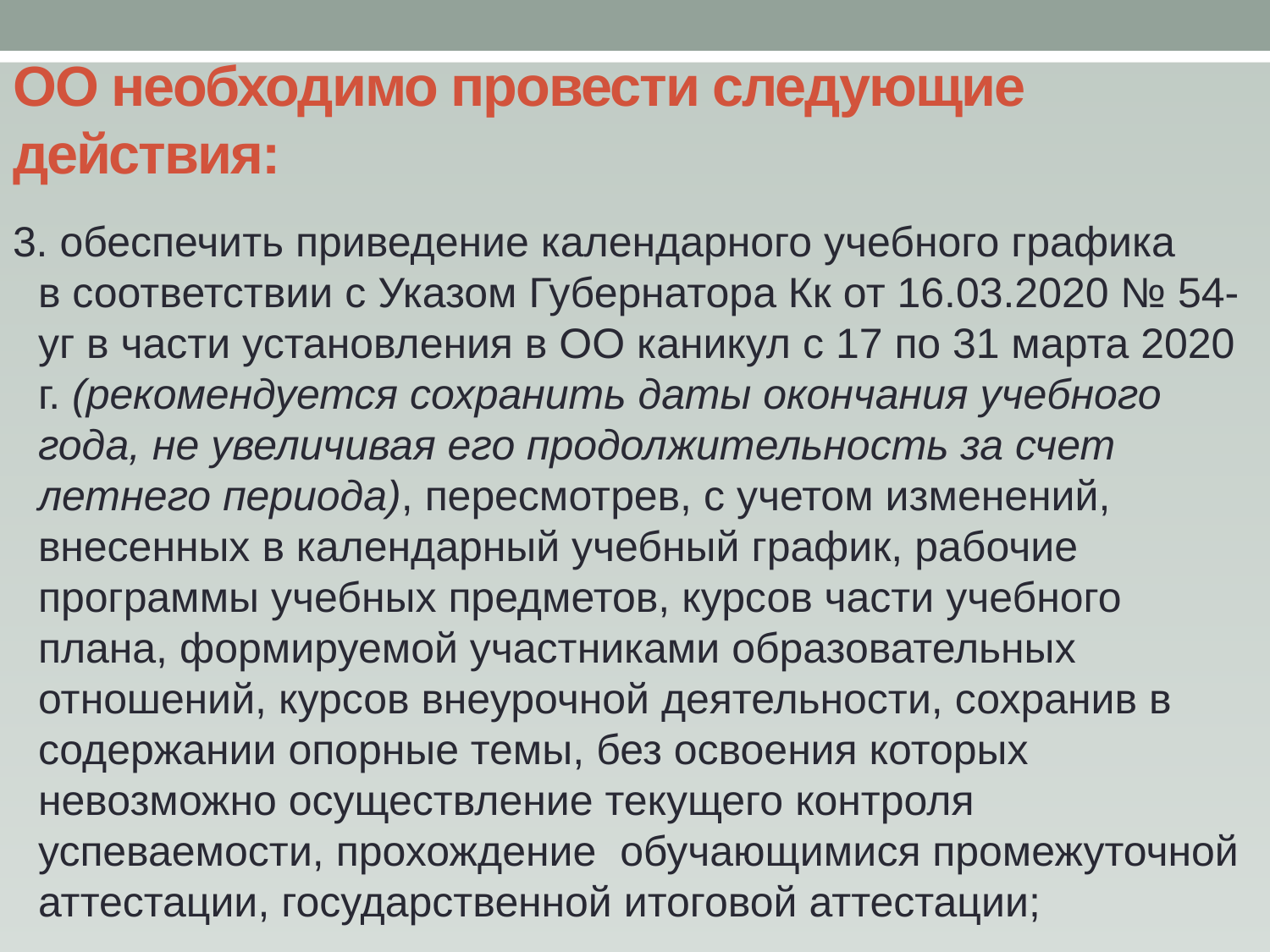

# ОО необходимо провести следующие действия:
3. обеспечить приведение календарного учебного графика
в соответствии с Указом Губернатора Кк от 16.03.2020 № 54-уг в части установления в ОО каникул с 17 по 31 марта 2020 г. (рекомендуется сохранить даты окончания учебного года, не увеличивая его продолжительность за счет летнего периода), пересмотрев, с учетом изменений, внесенных в календарный учебный график, рабочие программы учебных предметов, курсов части учебного плана, формируемой участниками образовательных отношений, курсов внеурочной деятельности, сохранив в содержании опорные темы, без освоения которых невозможно осуществление текущего контроля успеваемости, прохождение  обучающимися промежуточной аттестации, государственной итоговой аттестации;